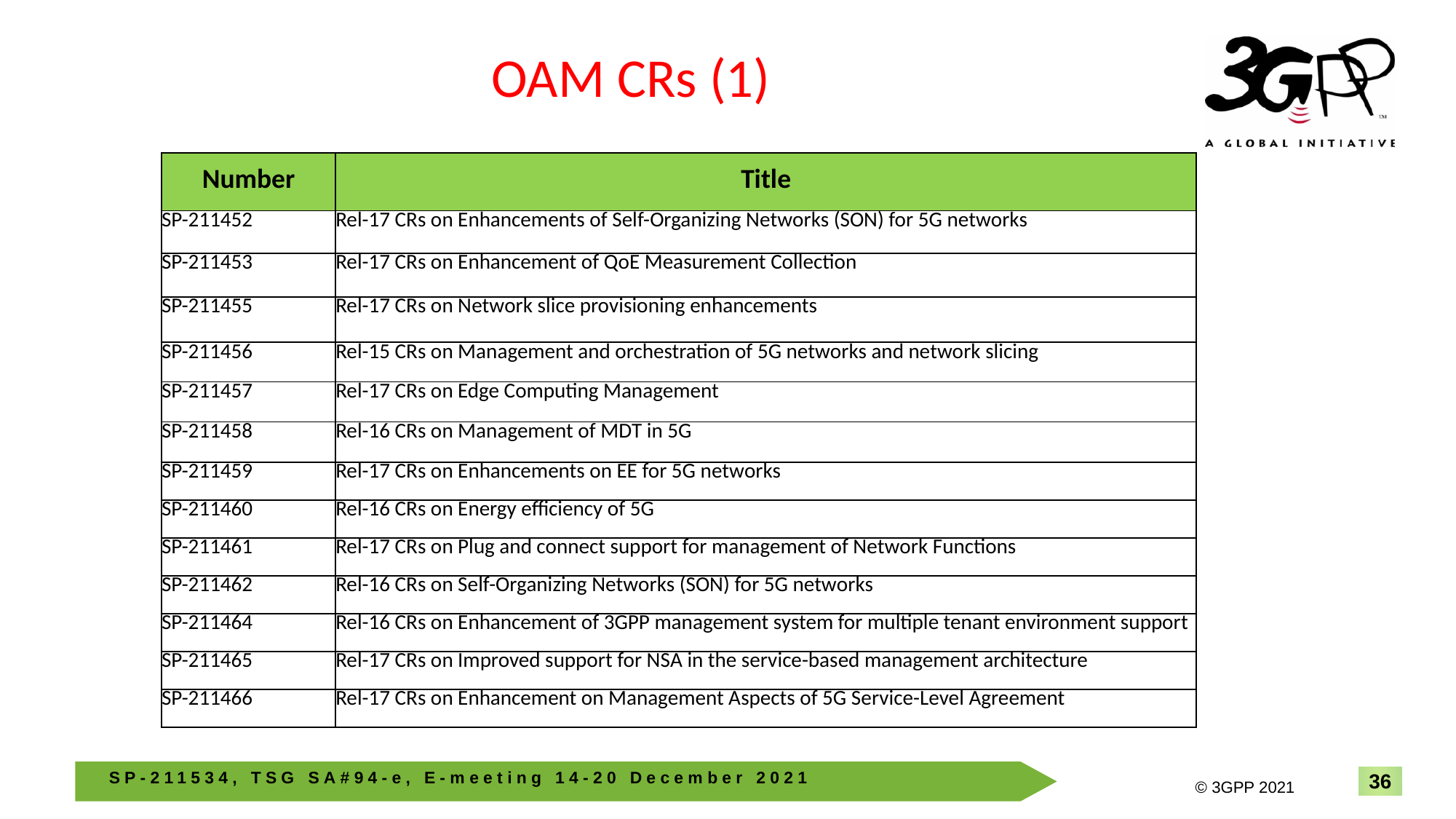

# OAM CRs (1)
| Number | Title |
| --- | --- |
| SP-211452 | Rel-17 CRs on Enhancements of Self-Organizing Networks (SON) for 5G networks |
| SP-211453 | Rel-17 CRs on Enhancement of QoE Measurement Collection |
| SP-211455 | Rel-17 CRs on Network slice provisioning enhancements |
| SP-211456 | Rel-15 CRs on Management and orchestration of 5G networks and network slicing |
| SP-211457 | Rel-17 CRs on Edge Computing Management |
| SP-211458 | Rel-16 CRs on Management of MDT in 5G |
| SP-211459 | Rel-17 CRs on Enhancements on EE for 5G networks |
| SP-211460 | Rel-16 CRs on Energy efficiency of 5G |
| SP-211461 | Rel-17 CRs on Plug and connect support for management of Network Functions |
| SP-211462 | Rel-16 CRs on Self-Organizing Networks (SON) for 5G networks |
| SP-211464 | Rel-16 CRs on Enhancement of 3GPP management system for multiple tenant environment support |
| SP-211465 | Rel-17 CRs on Improved support for NSA in the service-based management architecture |
| SP-211466 | Rel-17 CRs on Enhancement on Management Aspects of 5G Service-Level Agreement |